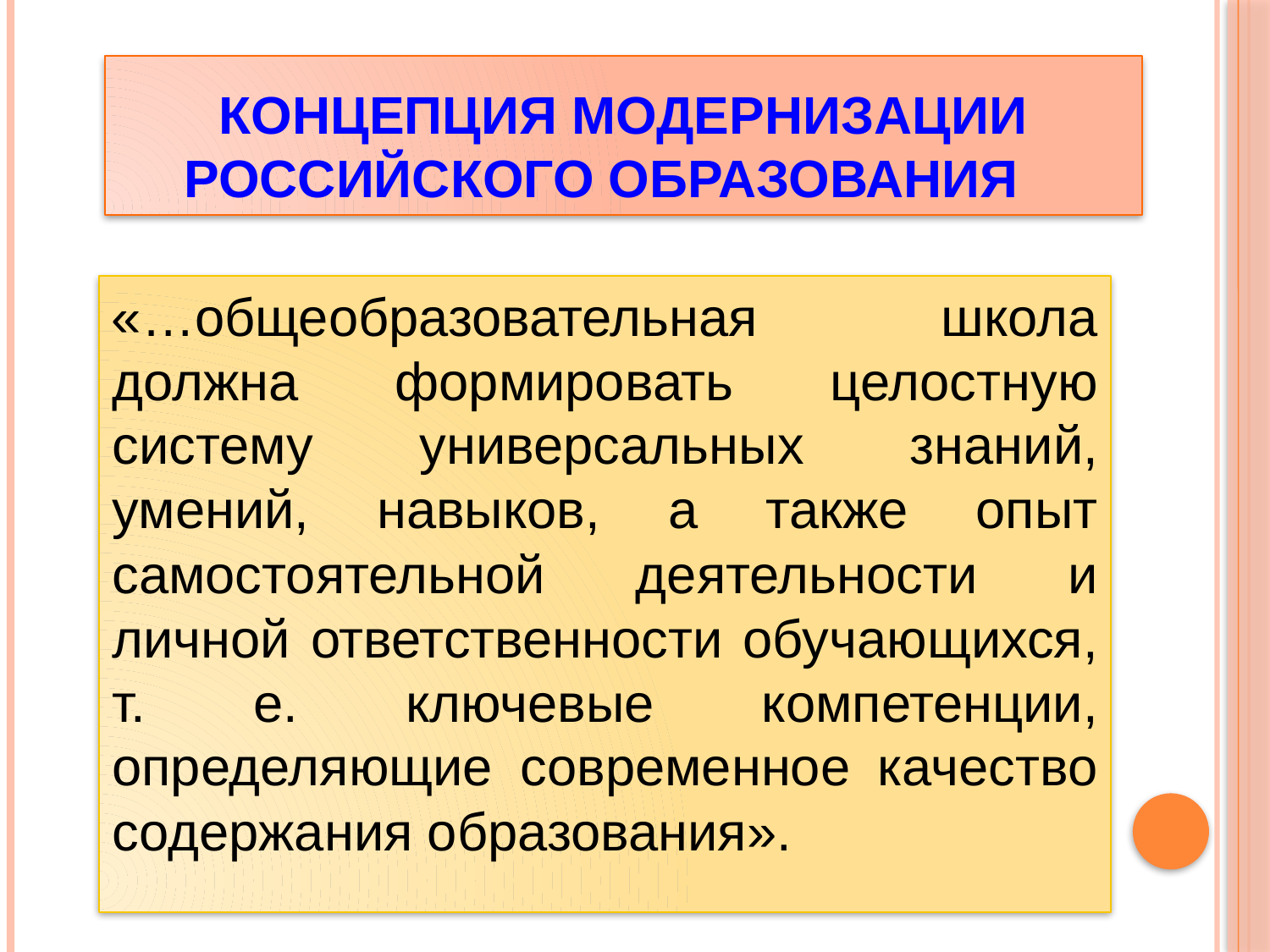

# Концепция модернизации российского образования
«…общеобразовательная школа должна формировать целостную систему универсальных знаний, умений, навыков, а также опыт самостоятельной деятельности и личной ответственности обучающихся, т. е. ключевые компетенции, определяющие современное качество содержания образования».